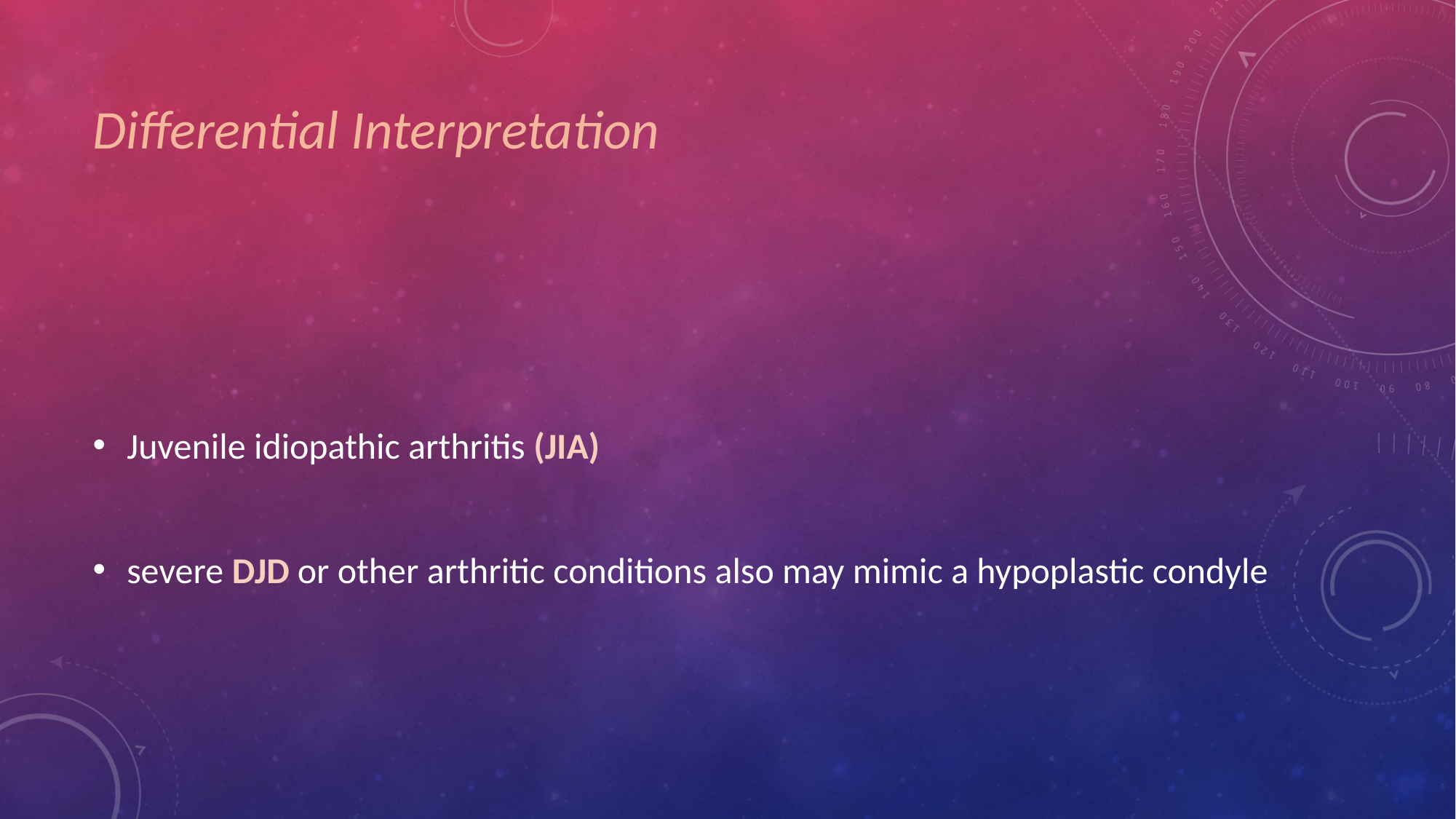

# Differential Interpretation
Juvenile idiopathic arthritis (JIA)
severe DJD or other arthritic conditions also may mimic a hypoplastic condyle